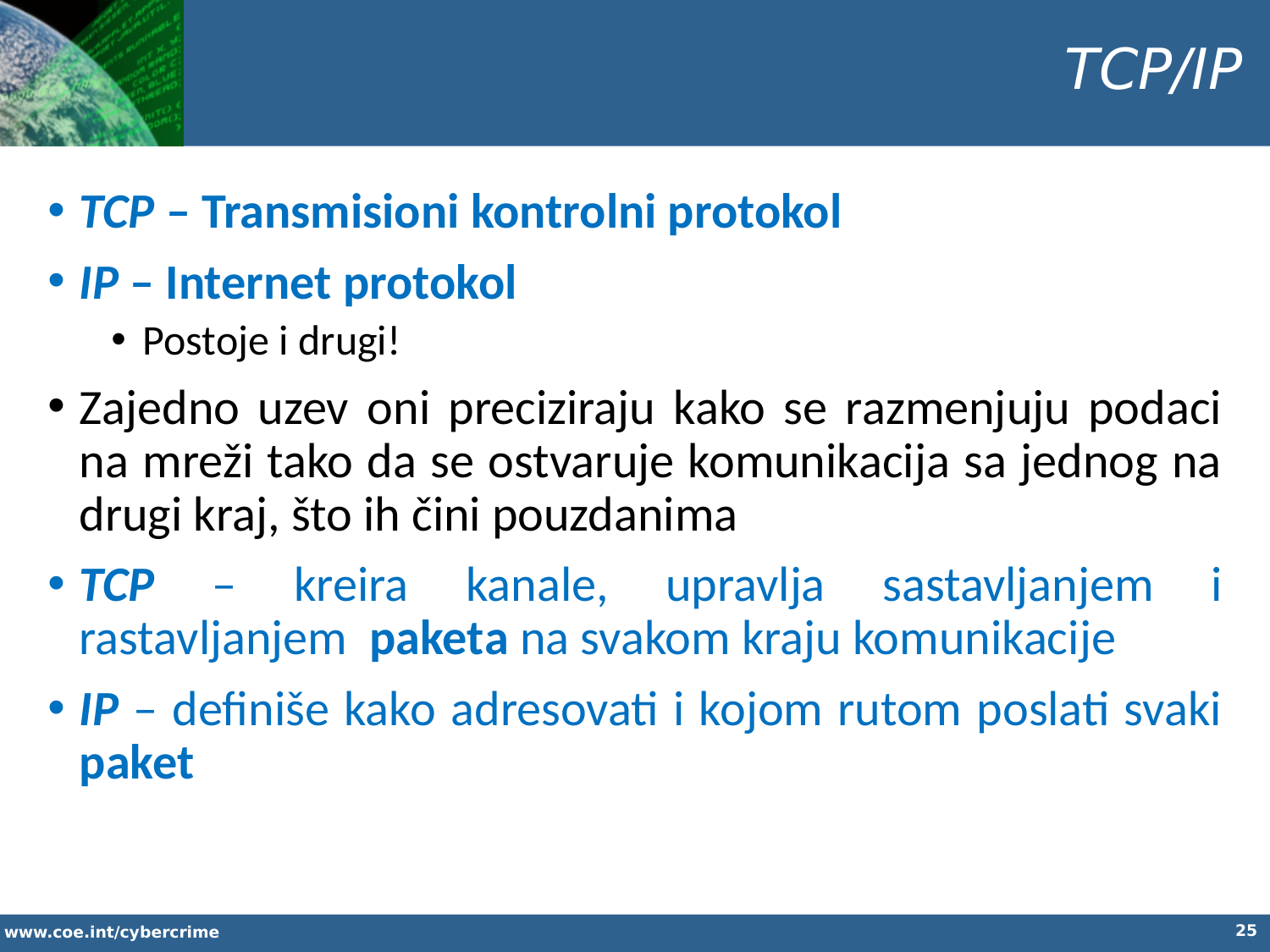

TCP/IP
TCP – Transmisioni kontrolni protokol
IP – Internet protokol
Postoje i drugi!
Zajedno uzev oni preciziraju kako se razmenjuju podaci na mreži tako da se ostvaruje komunikacija sa jednog na drugi kraj, što ih čini pouzdanima
TCP – kreira kanale, upravlja sastavljanjem i rastavljanjem  paketa na svakom kraju komunikacije
IP – definiše kako adresovati i kojom rutom poslati svaki paket